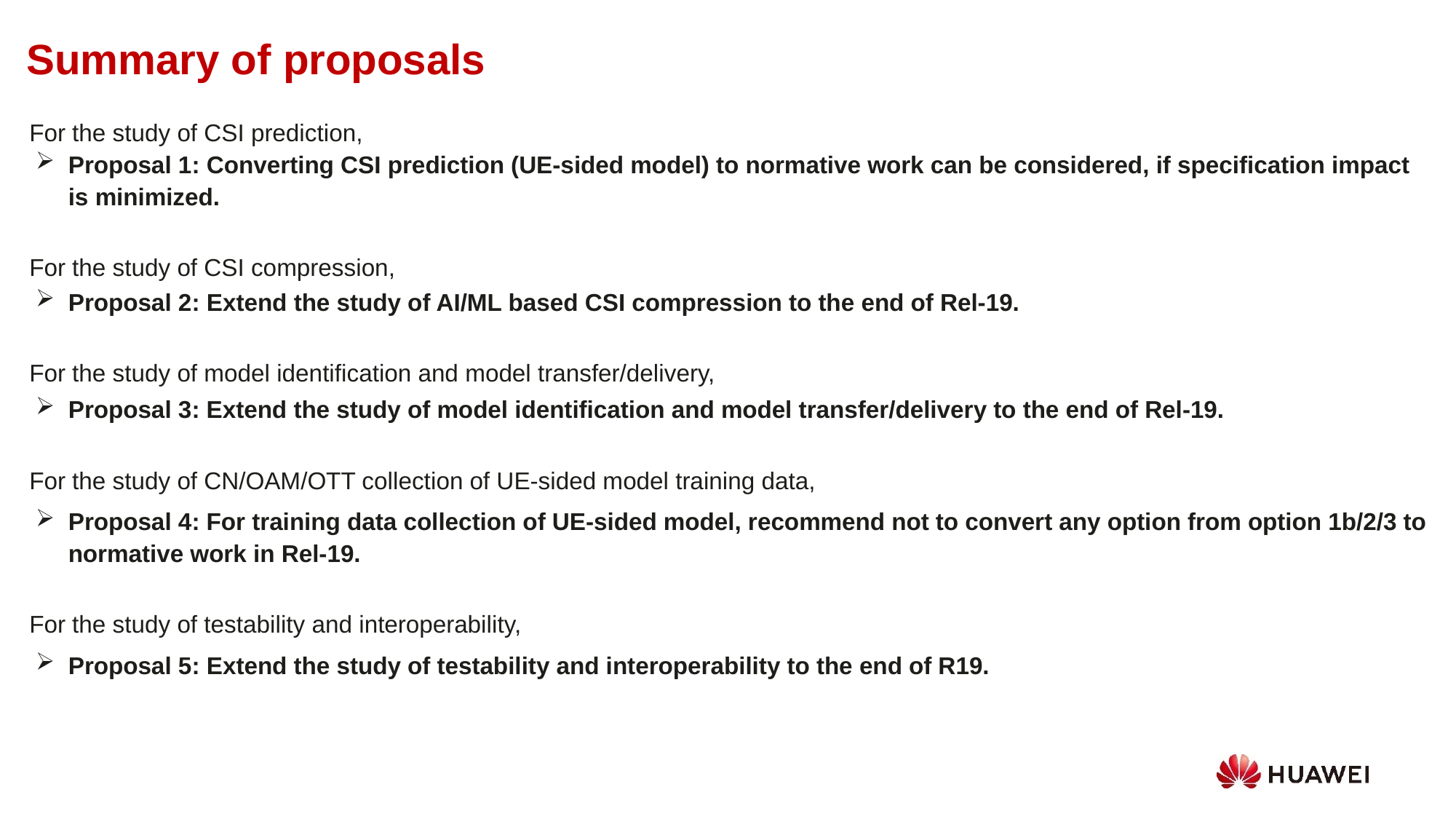

Summary of proposals
For the study of CSI prediction,
Proposal 1: Converting CSI prediction (UE-sided model) to normative work can be considered, if specification impact is minimized.
For the study of CSI compression,
Proposal 2: Extend the study of AI/ML based CSI compression to the end of Rel-19.
For the study of model identification and model transfer/delivery,
Proposal 3: Extend the study of model identification and model transfer/delivery to the end of Rel-19.
For the study of CN/OAM/OTT collection of UE-sided model training data,
Proposal 4: For training data collection of UE-sided model, recommend not to convert any option from option 1b/2/3 to normative work in Rel-19.
For the study of testability and interoperability,
Proposal 5: Extend the study of testability and interoperability to the end of R19.